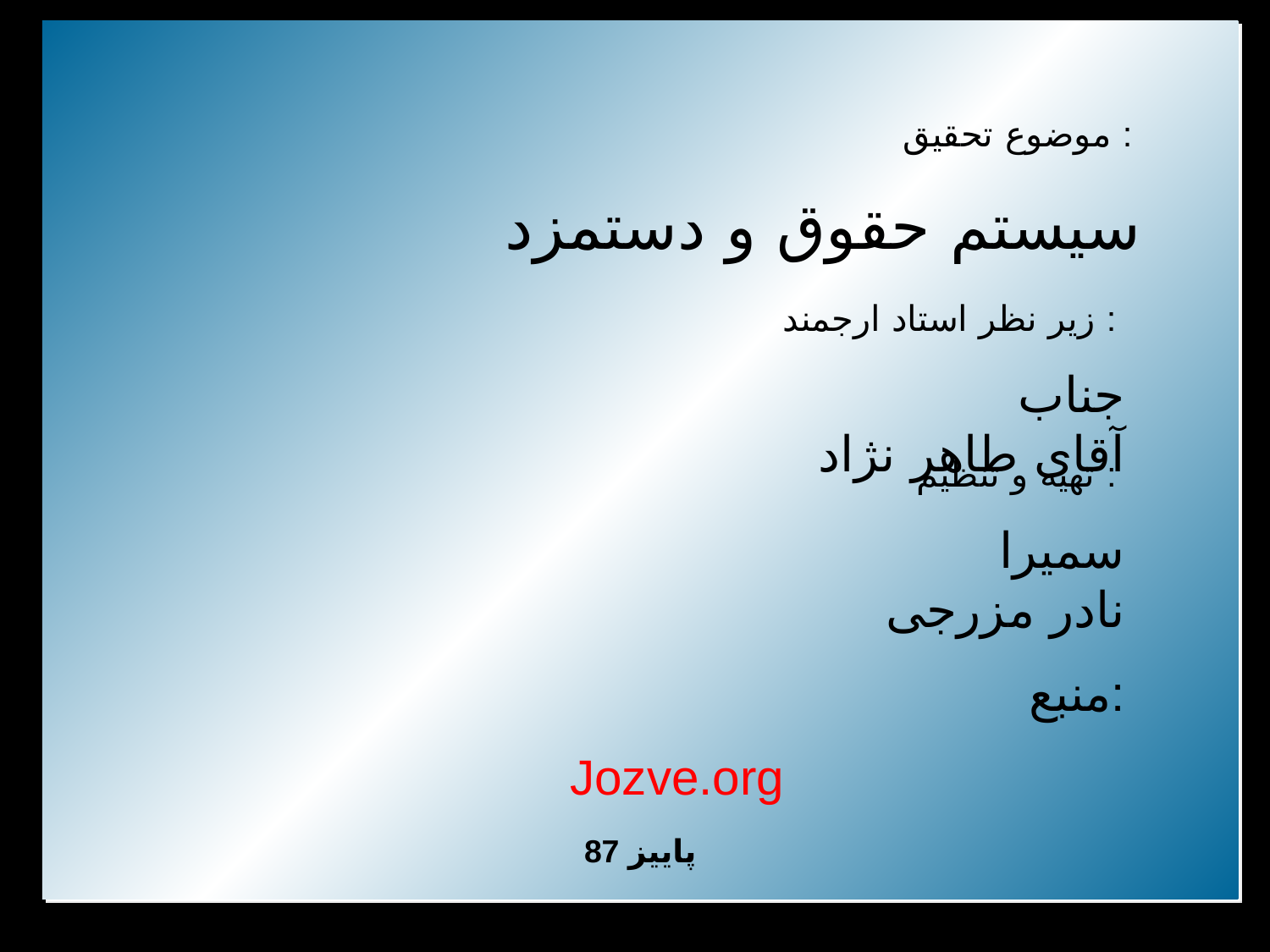

موضوع تحقیق :
                                 سیستم حقوق و دستمزد
زیر نظر استاد ارجمند :
                                                جناب آقای طاهر نژاد
تهیه و تنظیم :
                                                سمیرا نادر مزرجی
منبع:
Jozve.org
پاییز 87